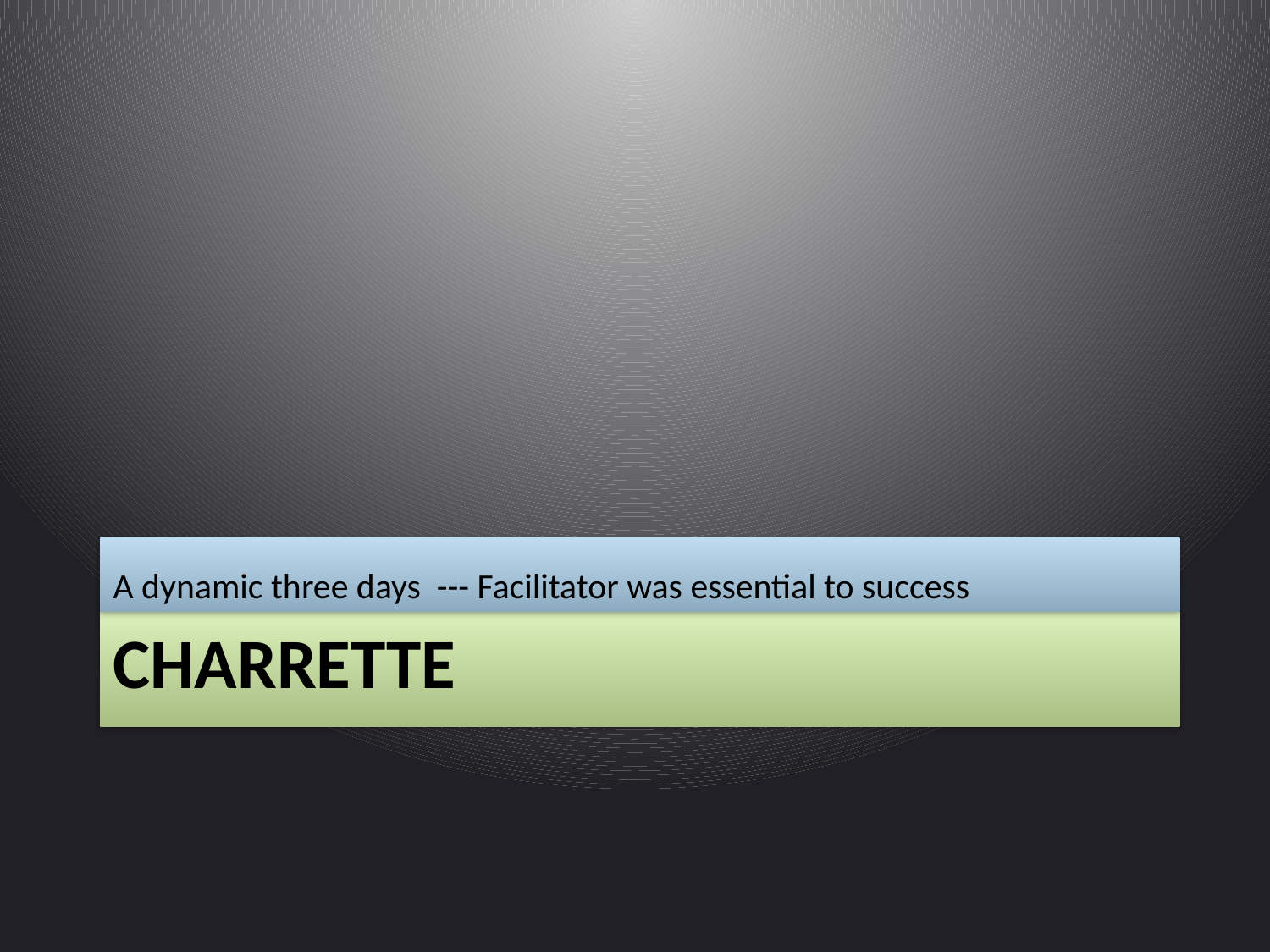

A dynamic three days  --- Facilitator was essential to success
# Charrette